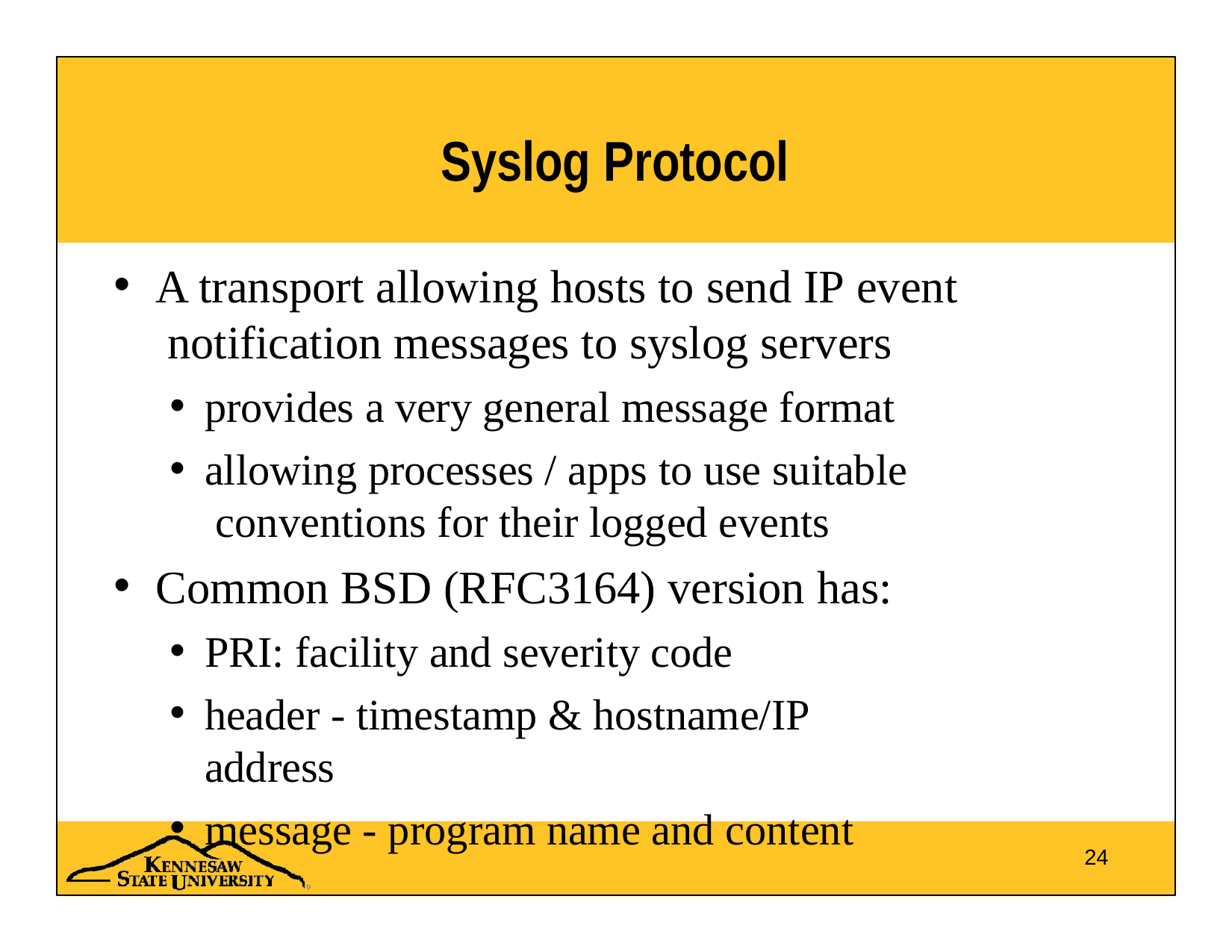

# Syslog Protocol
A transport allowing hosts to send IP event  notification messages to syslog servers
provides a very general message format
allowing processes / apps to use suitable  conventions for their logged events
Common BSD (RFC3164) version has:
PRI: facility and severity code
header - timestamp & hostname/IP address
message - program name and content

24